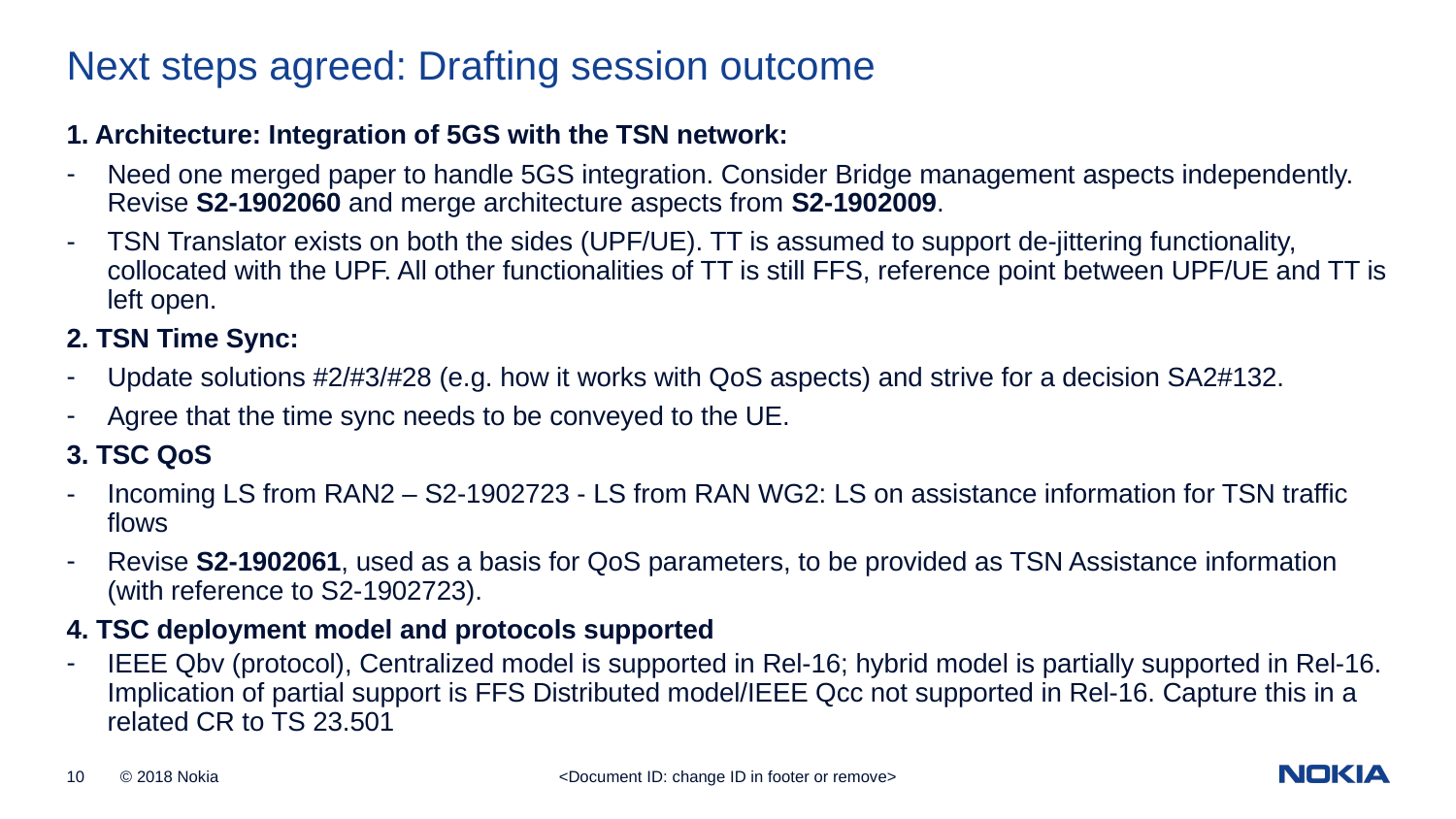

Next steps agreed: Drafting session outcome
1. Architecture: Integration of 5GS with the TSN network:
Need one merged paper to handle 5GS integration. Consider Bridge management aspects independently. Revise S2-1902060 and merge architecture aspects from S2-1902009.
TSN Translator exists on both the sides (UPF/UE). TT is assumed to support de-jittering functionality, collocated with the UPF. All other functionalities of TT is still FFS, reference point between UPF/UE and TT is left open.
2. TSN Time Sync:
Update solutions #2/#3/#28 (e.g. how it works with QoS aspects) and strive for a decision SA2#132.
Agree that the time sync needs to be conveyed to the UE.
3. TSC QoS
Incoming LS from RAN2 – S2-1902723 - LS from RAN WG2: LS on assistance information for TSN traffic flows
Revise S2-1902061, used as a basis for QoS parameters, to be provided as TSN Assistance information (with reference to S2-1902723).
4. TSC deployment model and protocols supported
IEEE Qbv (protocol), Centralized model is supported in Rel-16; hybrid model is partially supported in Rel-16. Implication of partial support is FFS Distributed model/IEEE Qcc not supported in Rel-16. Capture this in a related CR to TS 23.501

<Document ID: change ID in footer or remove>